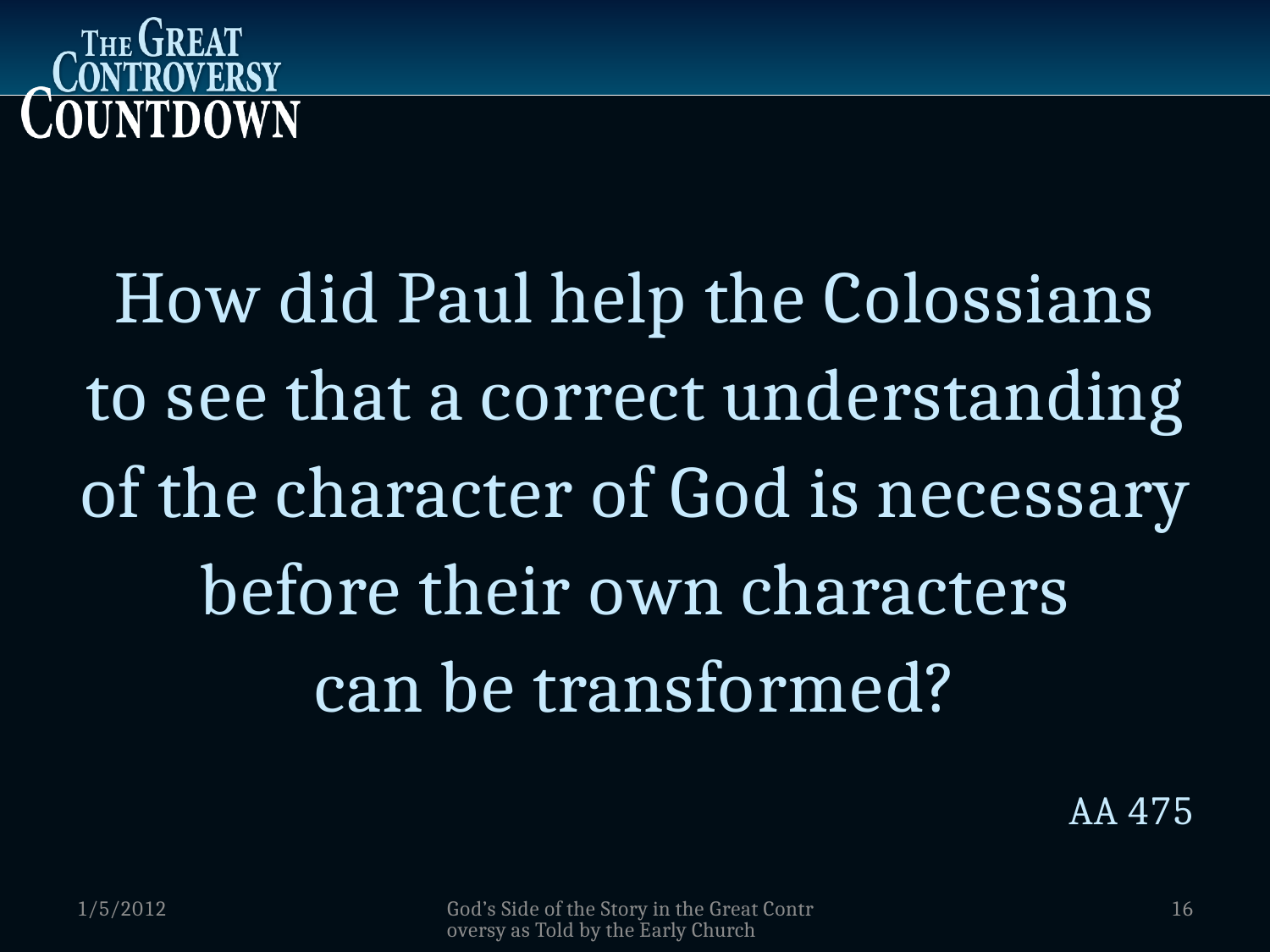

How did Paul help the Colossians
to see that a correct understanding of the character of God is necessary before their own characters
can be transformed?

AA 475
1/5/2012
God’s Side of the Story in the Great Controversy as Told by the Early Church
16